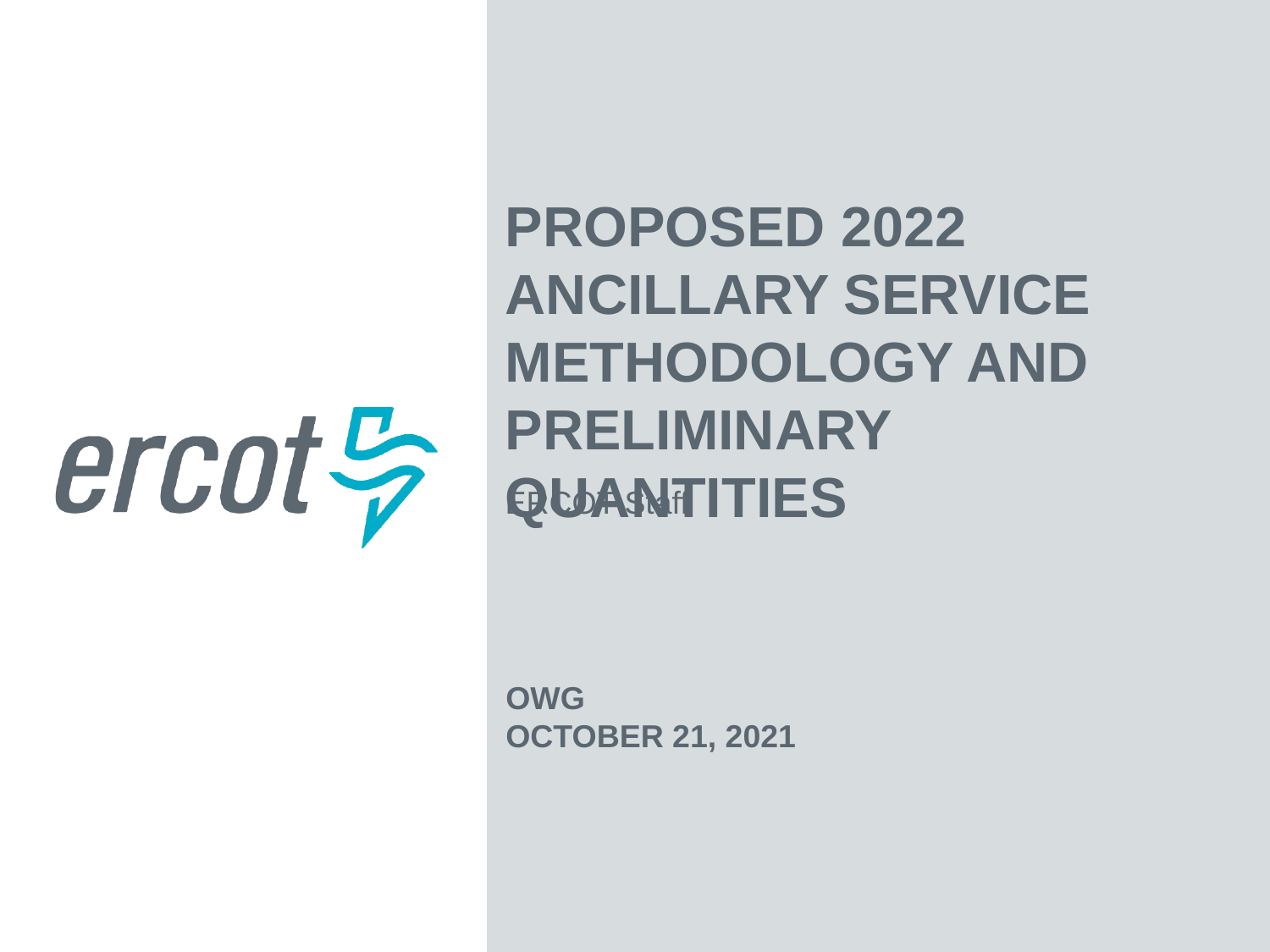

Proposed 2022 Ancillary Service Methodology And Preliminary Quantities
ERCOT Staff
OWG
October 21, 2021